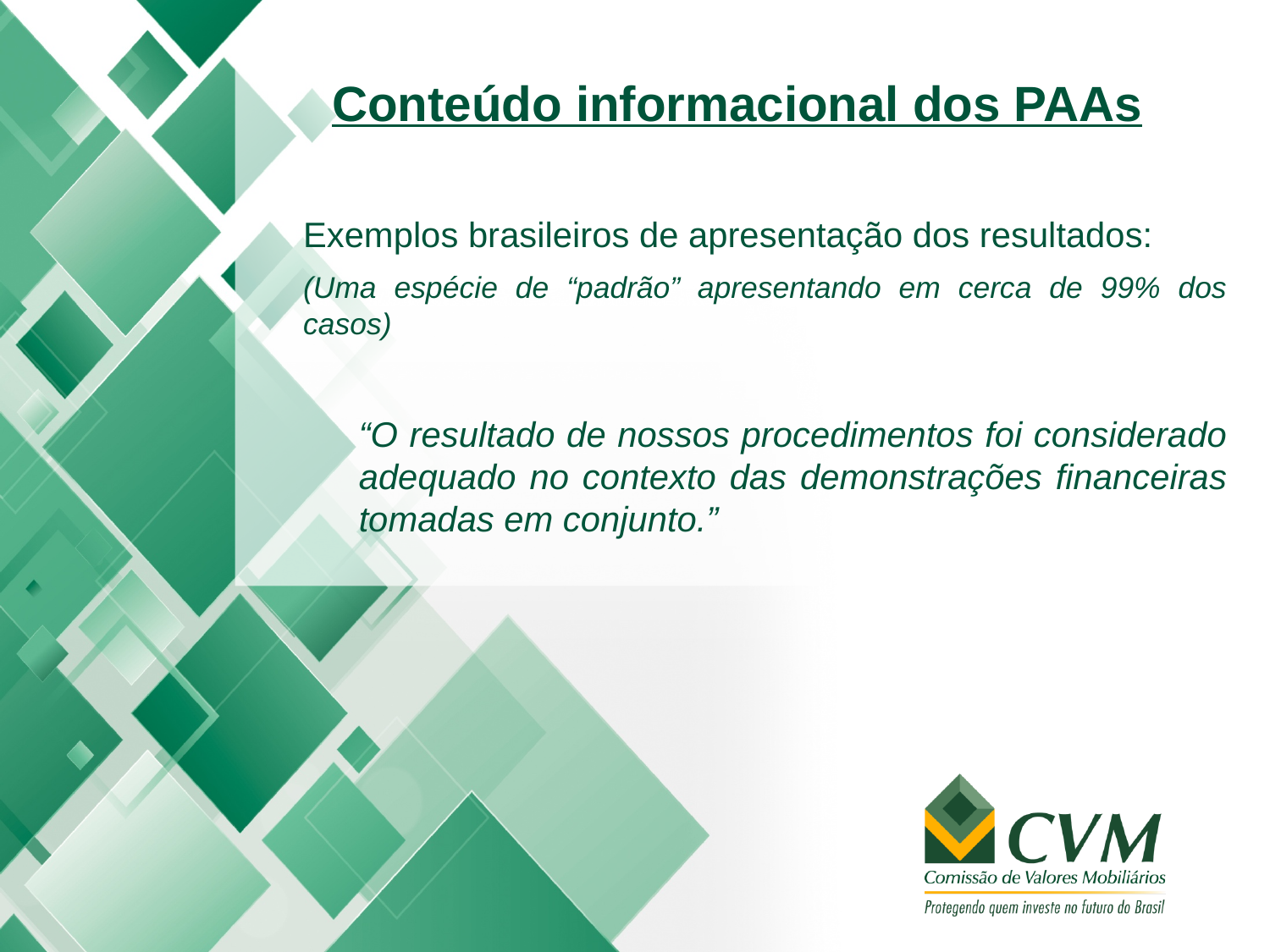

Conteúdo informacional dos PAAs

Exemplos brasileiros de apresentação dos resultados:

(Uma espécie de “padrão” apresentando em cerca de 99% dos casos)

“O resultado de nossos procedimentos foi considerado adequado no contexto das demonstrações financeiras tomadas em conjunto.”